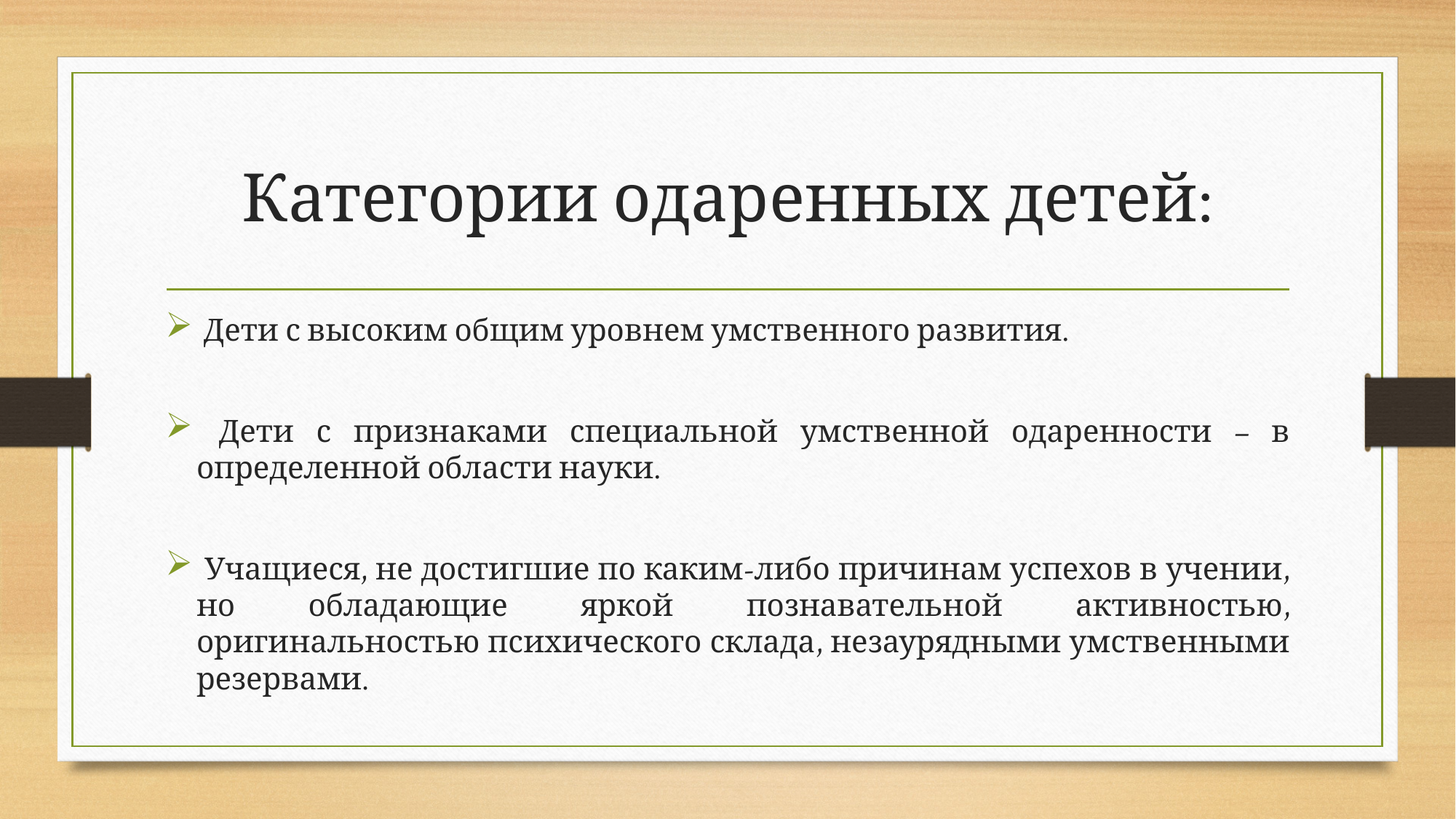

# Категории одаренных детей:
 Дети с высоким общим уровнем умственного развития.

 Дети с признаками специальной умственной одаренности – в определенной области науки.

 Учащиеся, не достигшие по каким-либо причинам успехов в учении, но обладающие яркой познавательной активностью, оригинальностью психического склада, незаурядными умственными резервами.